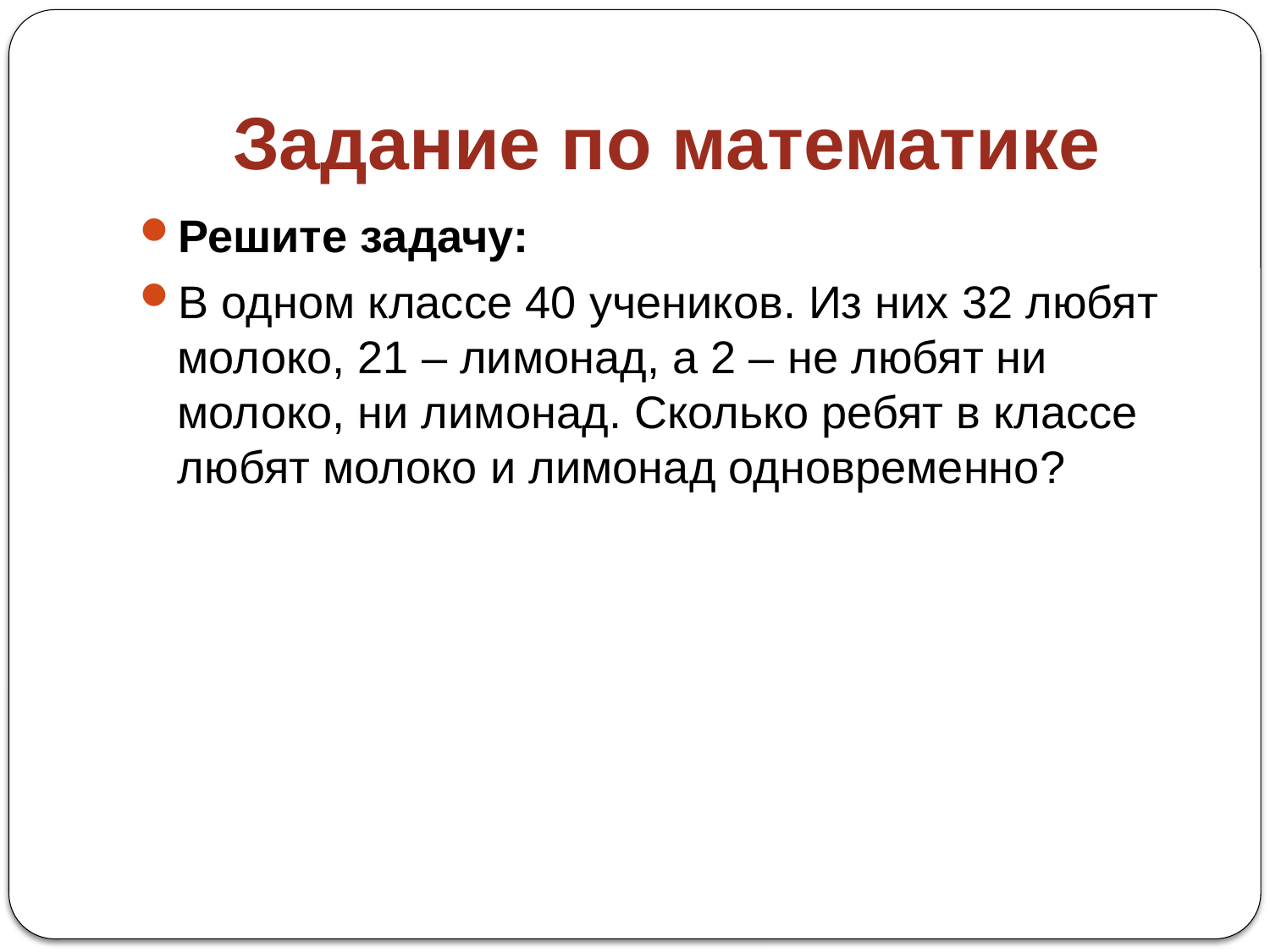

# Задание по математике
Решите задачу:
В одном классе 40 учеников. Из них 32 любят молоко, 21 – лимонад, а 2 – не любят ни молоко, ни лимонад. Сколько ребят в классе любят молоко и лимонад одновременно?